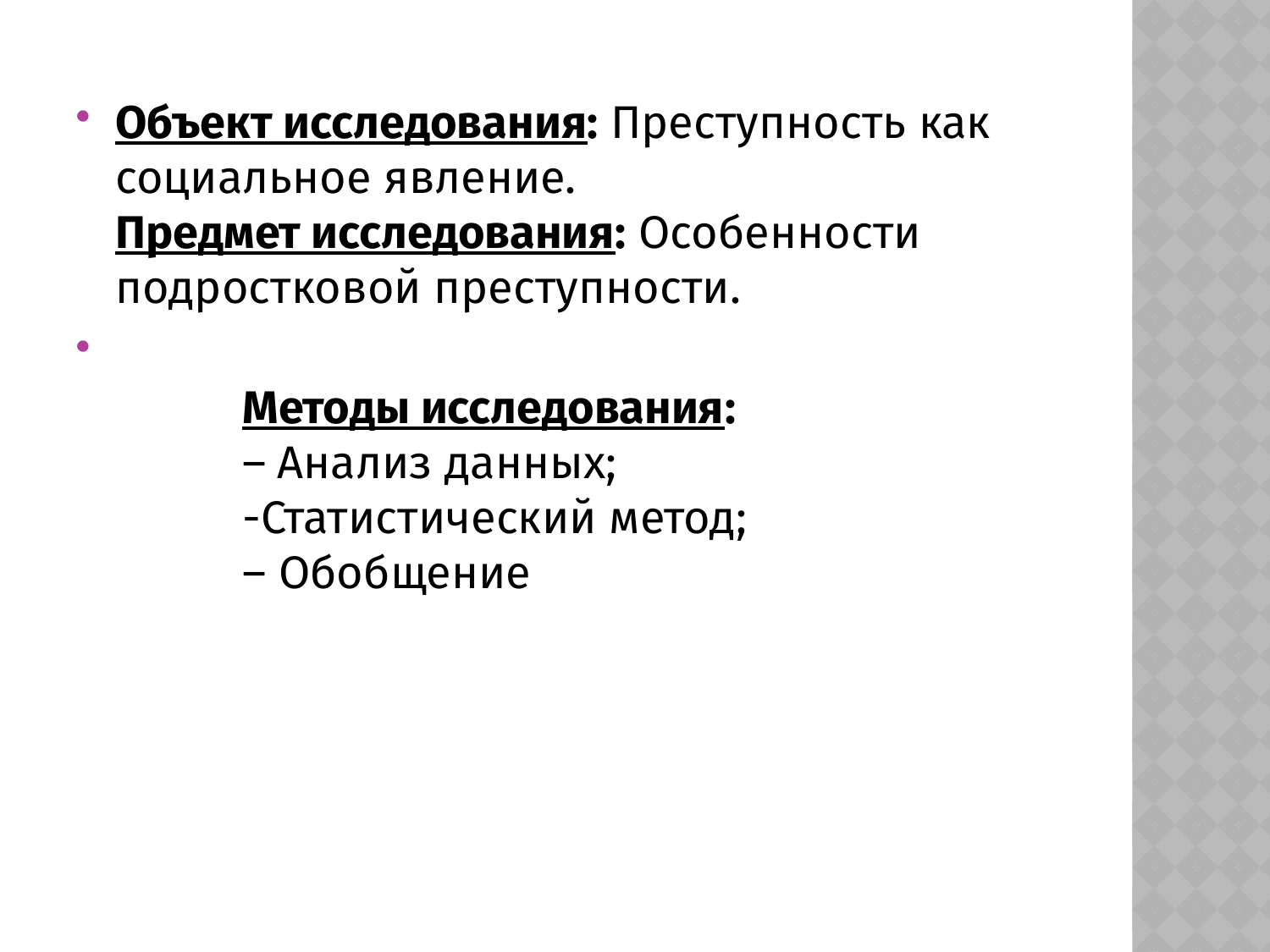

Объект исследования: Преступность как социальное явление.
Предмет исследования: Особенности подростковой преступности.
 	Методы исследования:
 	– Анализ данных;
 	-Статистический метод;
 	– Обобщение